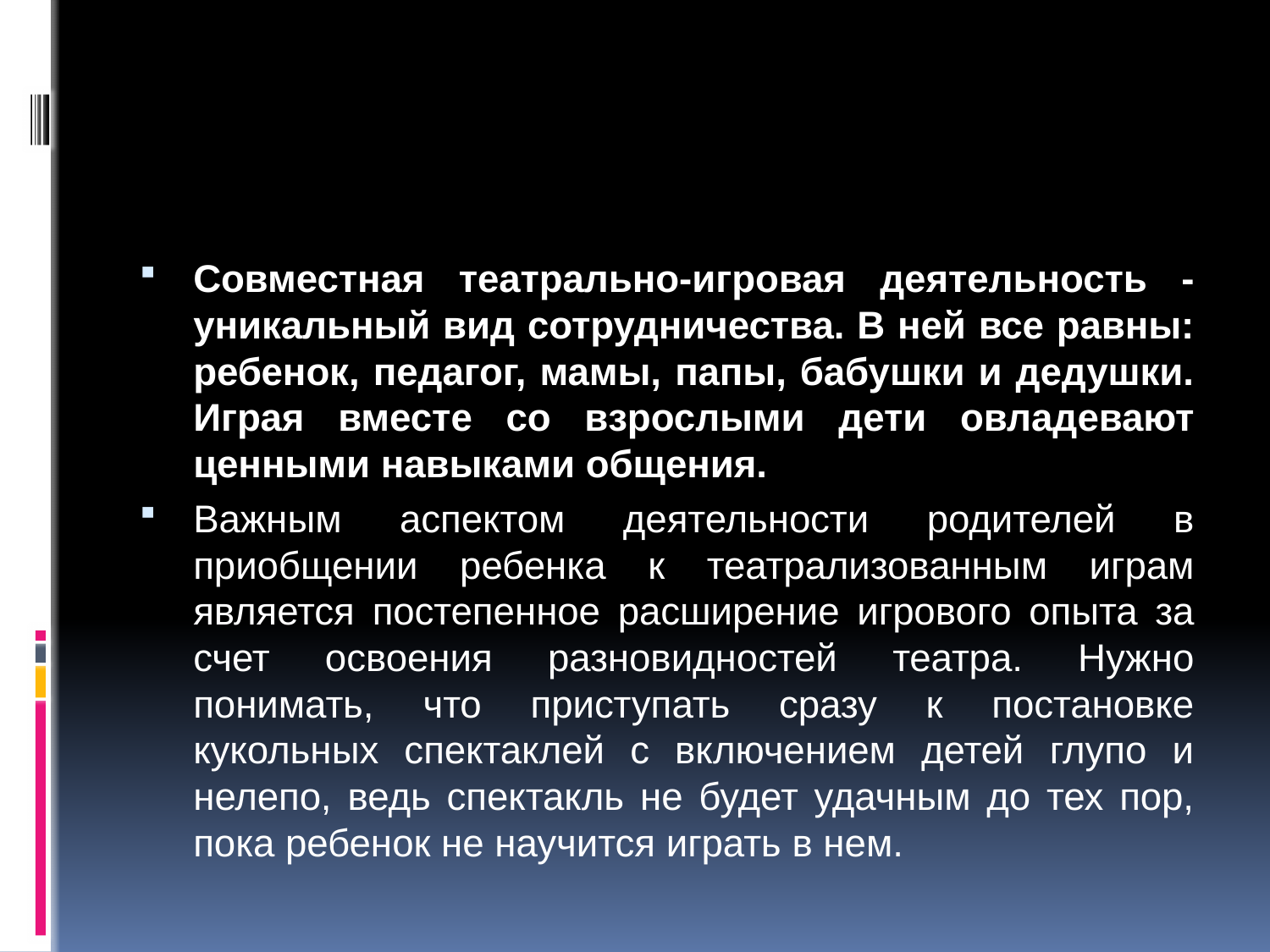

#
Совместная театрально-игровая деятельность - уникальный вид сотрудничества. В ней все равны: ребенок, педагог, мамы, папы, бабушки и дедушки. Играя вместе со взрослыми дети овладевают ценными навыками общения.
Важным аспектом деятельности родителей в приобщении ребенка к театрализованным играм является постепенное расширение игрового опыта за счет освоения разновидностей театра. Нужно понимать, что приступать сразу к постановке кукольных спектаклей с включением детей глупо и нелепо, ведь спектакль не будет удачным до тех пор, пока ребенок не научится играть в нем.